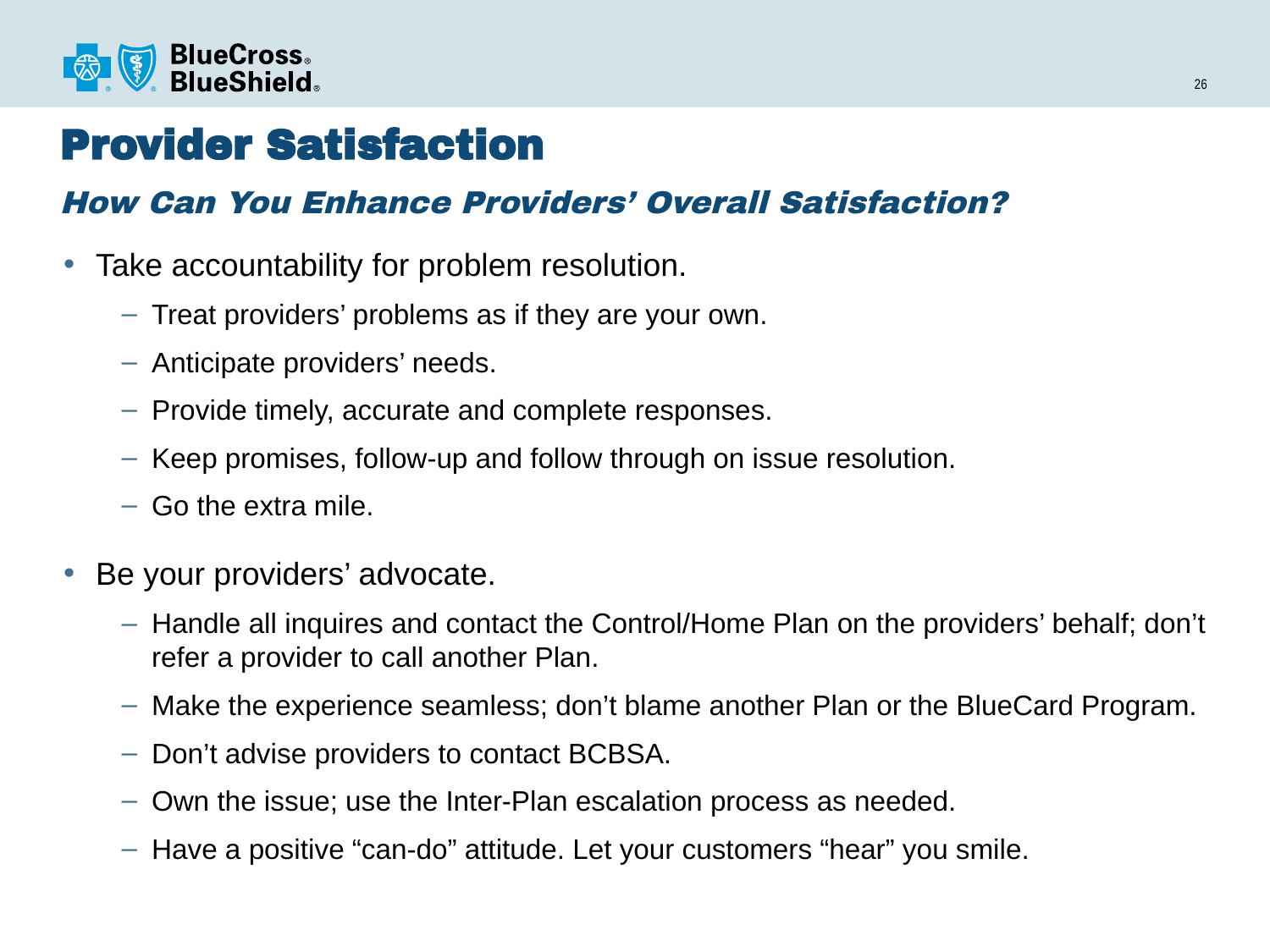

# Provider Satisfaction How Can You Enhance Providers’ Overall Satisfaction?
Take accountability for problem resolution.
Treat providers’ problems as if they are your own.
Anticipate providers’ needs.
Provide timely, accurate and complete responses.
Keep promises, follow-up and follow through on issue resolution.
Go the extra mile.
Be your providers’ advocate.
Handle all inquires and contact the Control/Home Plan on the providers’ behalf; don’t refer a provider to call another Plan.
Make the experience seamless; don’t blame another Plan or the BlueCard Program.
Don’t advise providers to contact BCBSA.
Own the issue; use the Inter-Plan escalation process as needed.
Have a positive “can-do” attitude. Let your customers “hear” you smile.